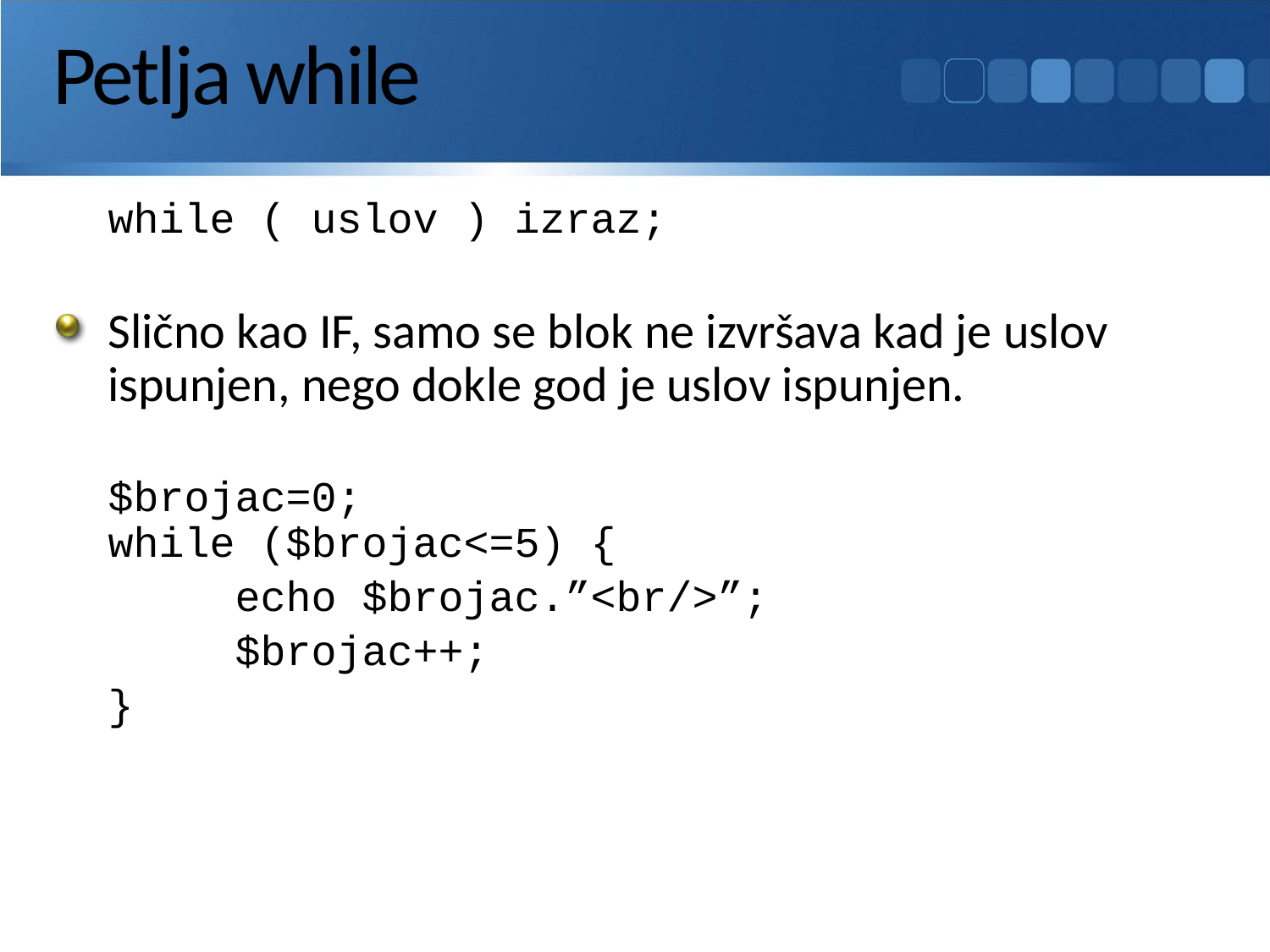

# Petlja while
	while ( uslov ) izraz;

Slično kao IF, samo se blok ne izvršava kad je uslov ispunjen, nego dokle god je uslov ispunjen.

	$brojac=0;
while ($brojac<=5) {
		echo $brojac.”<br/>”;
		$brojac++;
	}
104